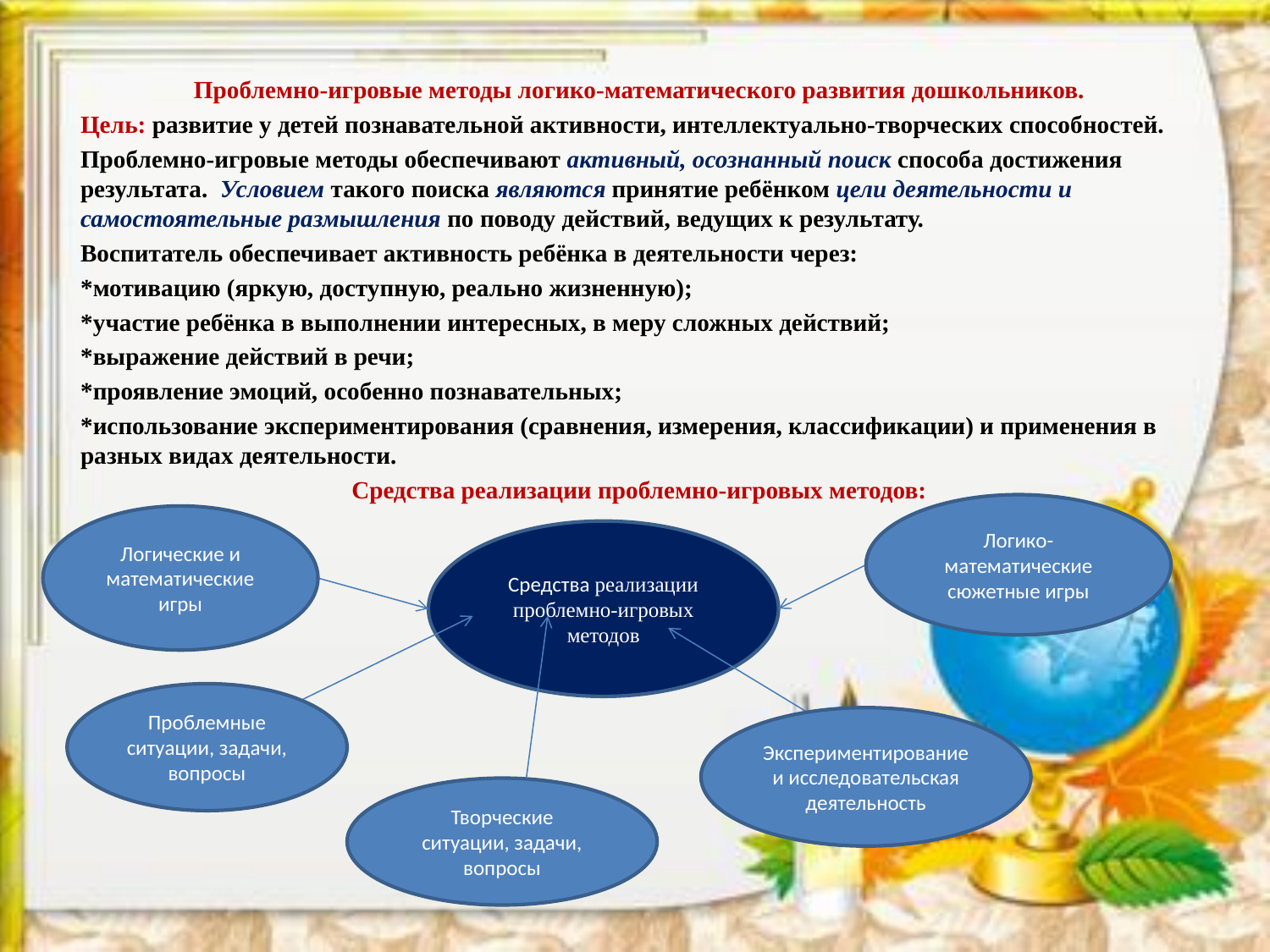

Проблемно-игровые методы логико-математического развития дошкольников.
Цель: развитие у детей познавательной активности, интеллектуально-творческих способностей.
Проблемно-игровые методы обеспечивают активный, осознанный поиск способа достижения результата.  Условием такого поиска являются принятие ребёнком цели деятельности и самостоятельные размышления по поводу действий, ведущих к результату.
Воспитатель обеспечивает активность ребёнка в деятельности через:
*мотивацию (яркую, доступную, реально жизненную);
*участие ребёнка в выполнении интересных, в меру сложных действий;
*выражение действий в речи;
*проявление эмоций, особенно познавательных;
*использование экспериментирования (сравнения, измерения, классификации) и применения в разных видах деятельности.
Средства реализации проблемно-игровых методов:

Логико-математические сюжетные игры
Логические и математические игры
Средства реализации проблемно-игровых методов
Проблемные ситуации, задачи, вопросы
Экспериментирование и исследовательская деятельность
Творческие ситуации, задачи, вопросы